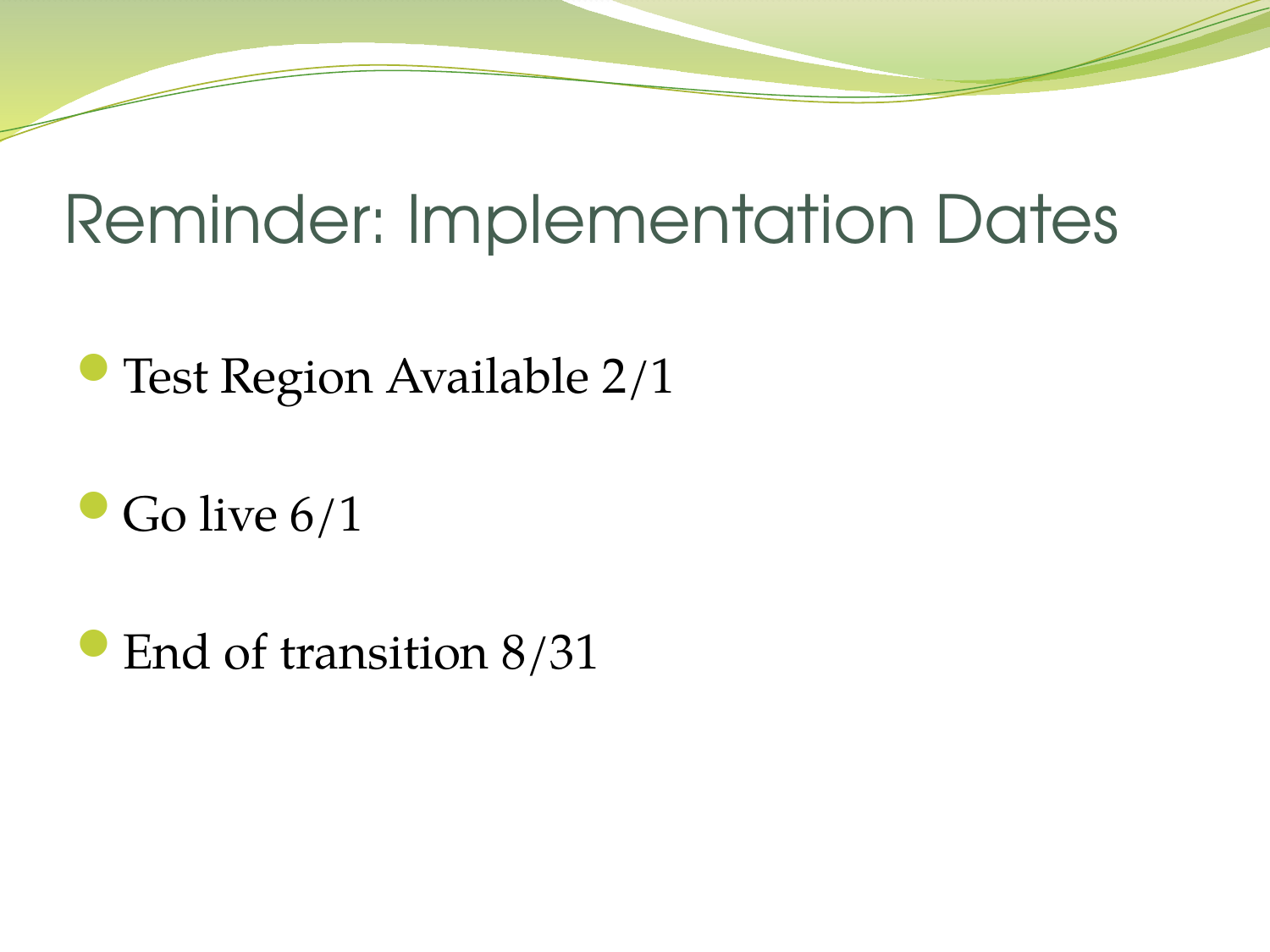

# Reminder: Implementation Dates

Test Region Available 2/1

Go live 6/1

End of transition 8/31